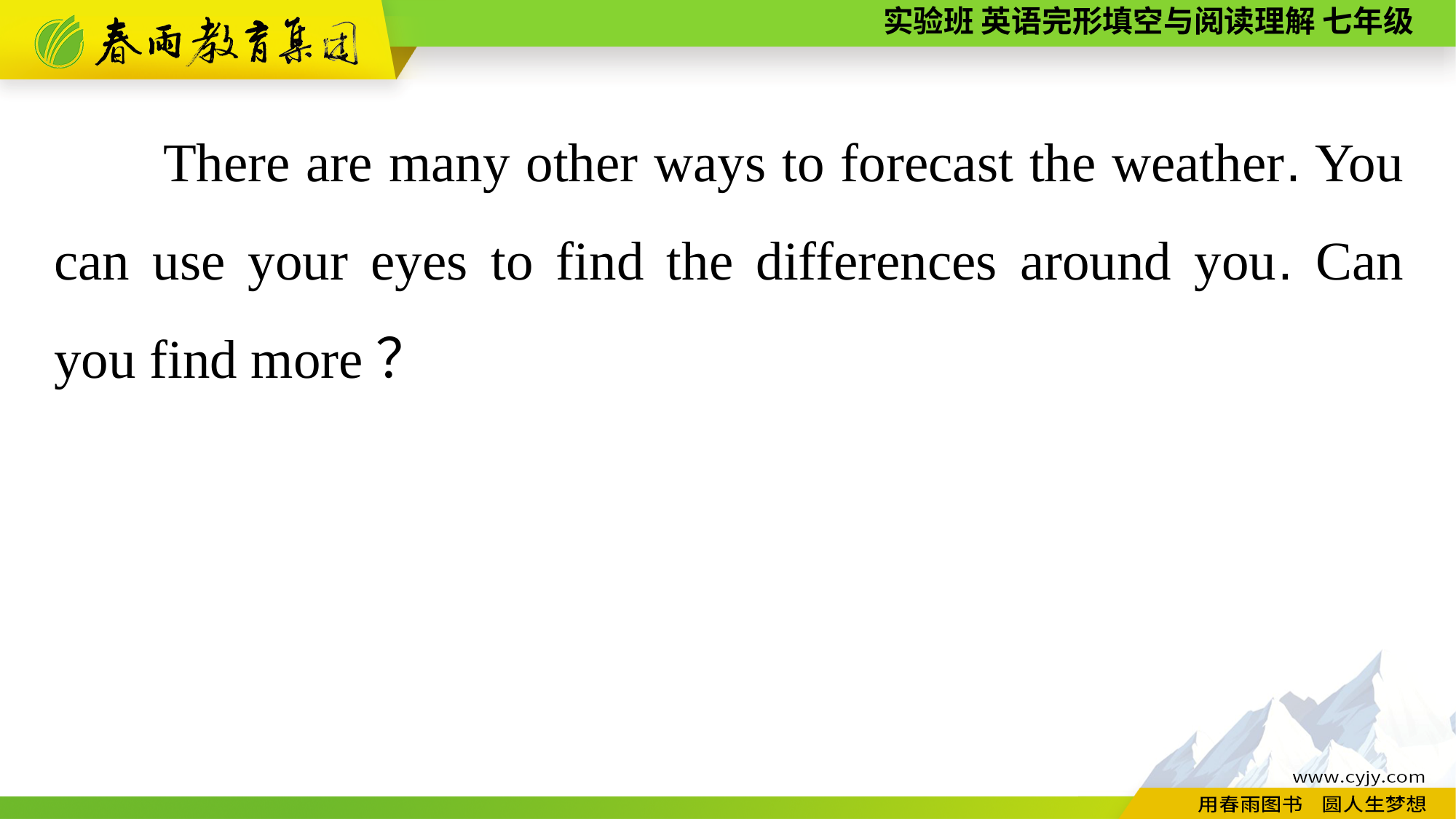

There are many other ways to forecast the weather. You can use your eyes to find the differences around you. Can you find more？